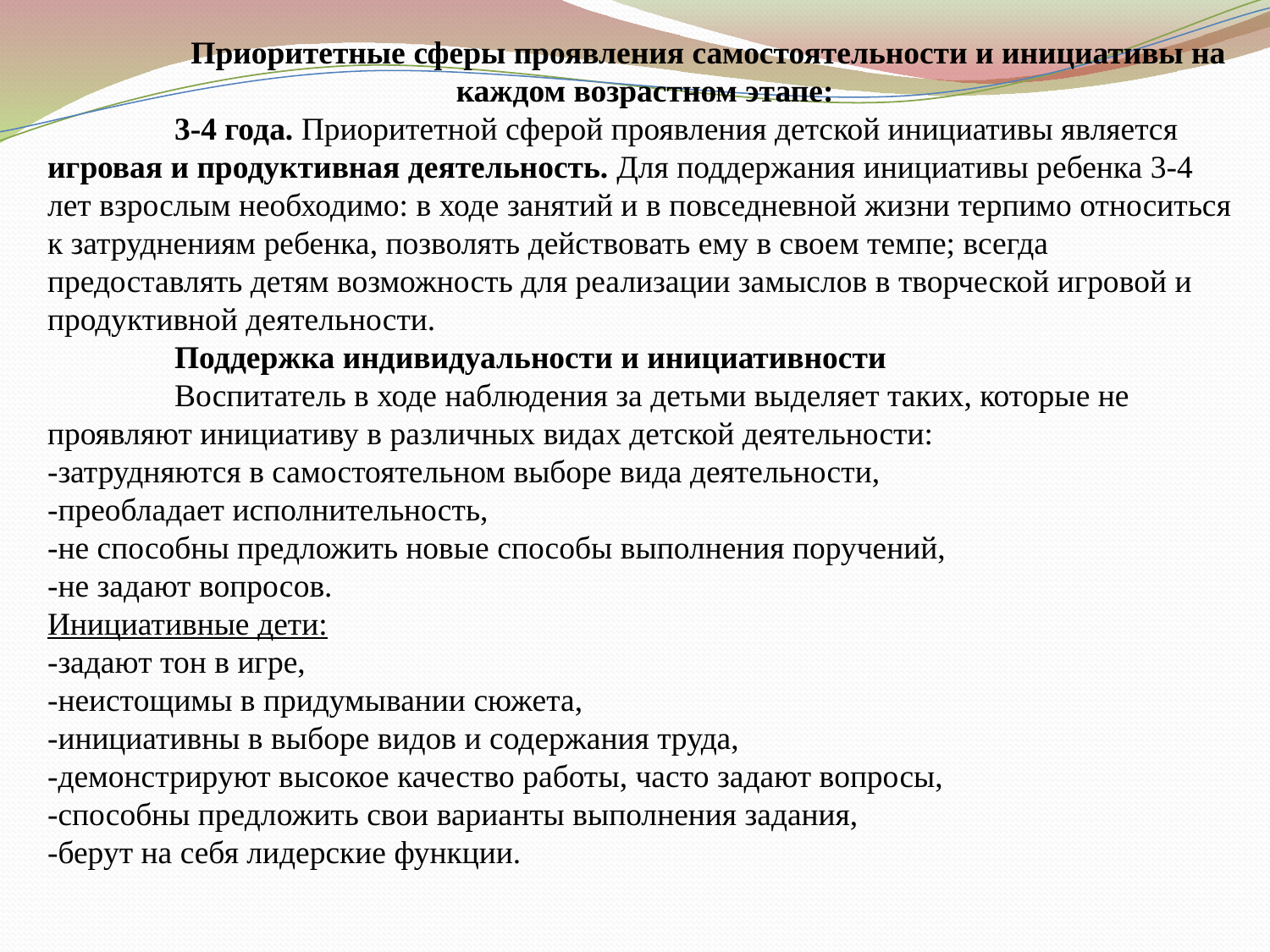

Приоритетные сферы проявления самостоятельности и инициативы на каждом возрастном этапе:
	3-4 года. Приоритетной сферой проявления детской инициативы является игровая и продуктивная деятельность. Для поддержания инициативы ребенка 3-4 лет взрослым необходимо: в ходе занятий и в повседневной жизни терпимо относиться к затруднениям ребенка, позволять действовать ему в своем темпе; всегда предоставлять детям возможность для реализации замыслов в творческой игровой и продуктивной деятельности.
	Поддержка индивидуальности и инициативности
	Воспитатель в ходе наблюдения за детьми выделяет таких, которые не проявляют инициативу в различных видах детской деятельности:
-затрудняются в самостоятельном выборе вида деятельности,
-преобладает исполнительность,
-не способны предложить новые способы выполнения поручений,
-не задают вопросов.
Инициативные дети:
-задают тон в игре,
-неистощимы в придумывании сюжета,
-инициативны в выборе видов и содержания труда,
-демонстрируют высокое качество работы, часто задают вопросы,
-способны предложить свои варианты выполнения задания,
-берут на себя лидерские функции.